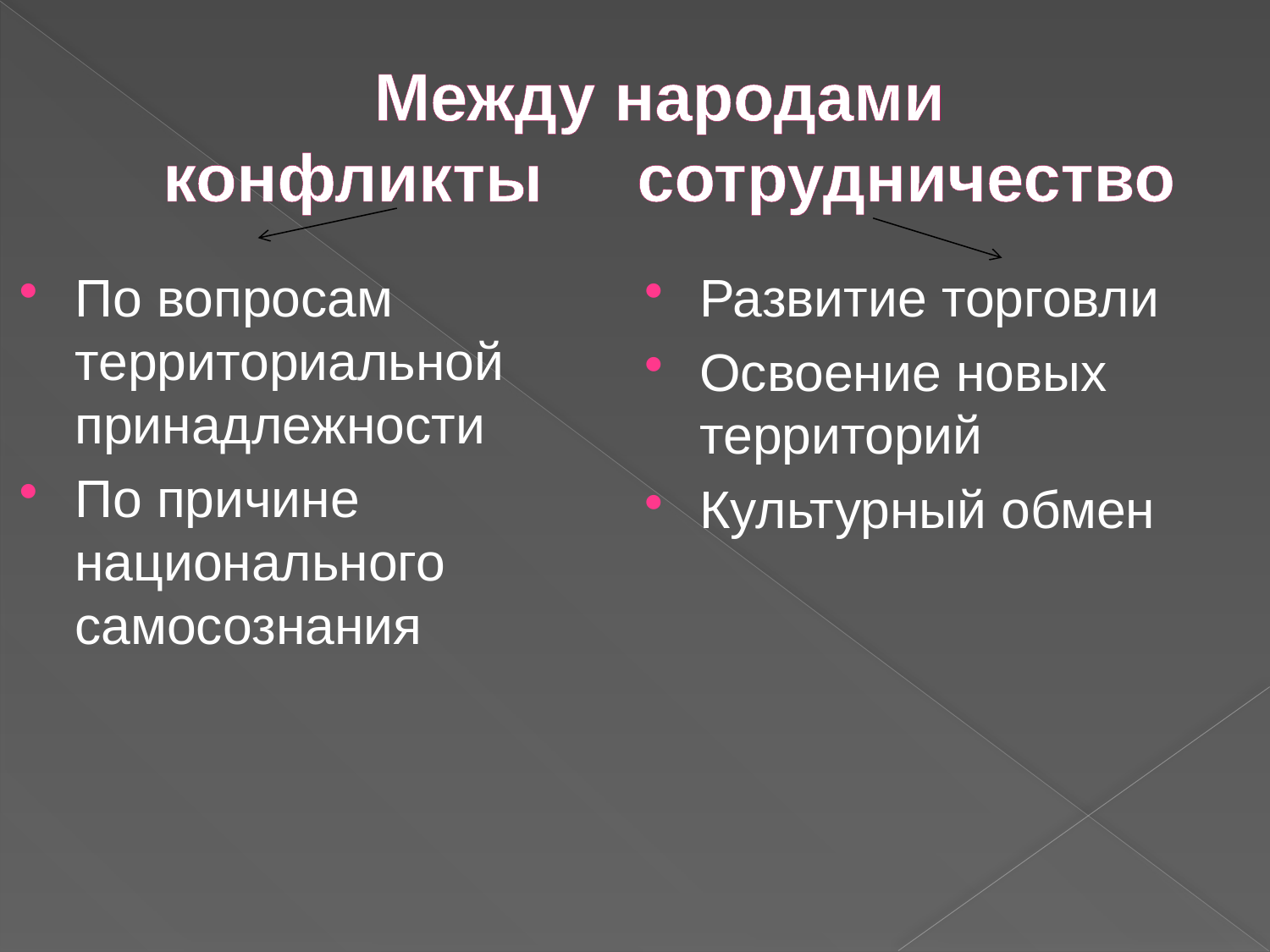

# Между народами конфликты     сотрудничество
По вопросам территориальной принадлежности
По причине национального самосознания

Развитие торговли
Освоение новых территорий
Культурный обмен